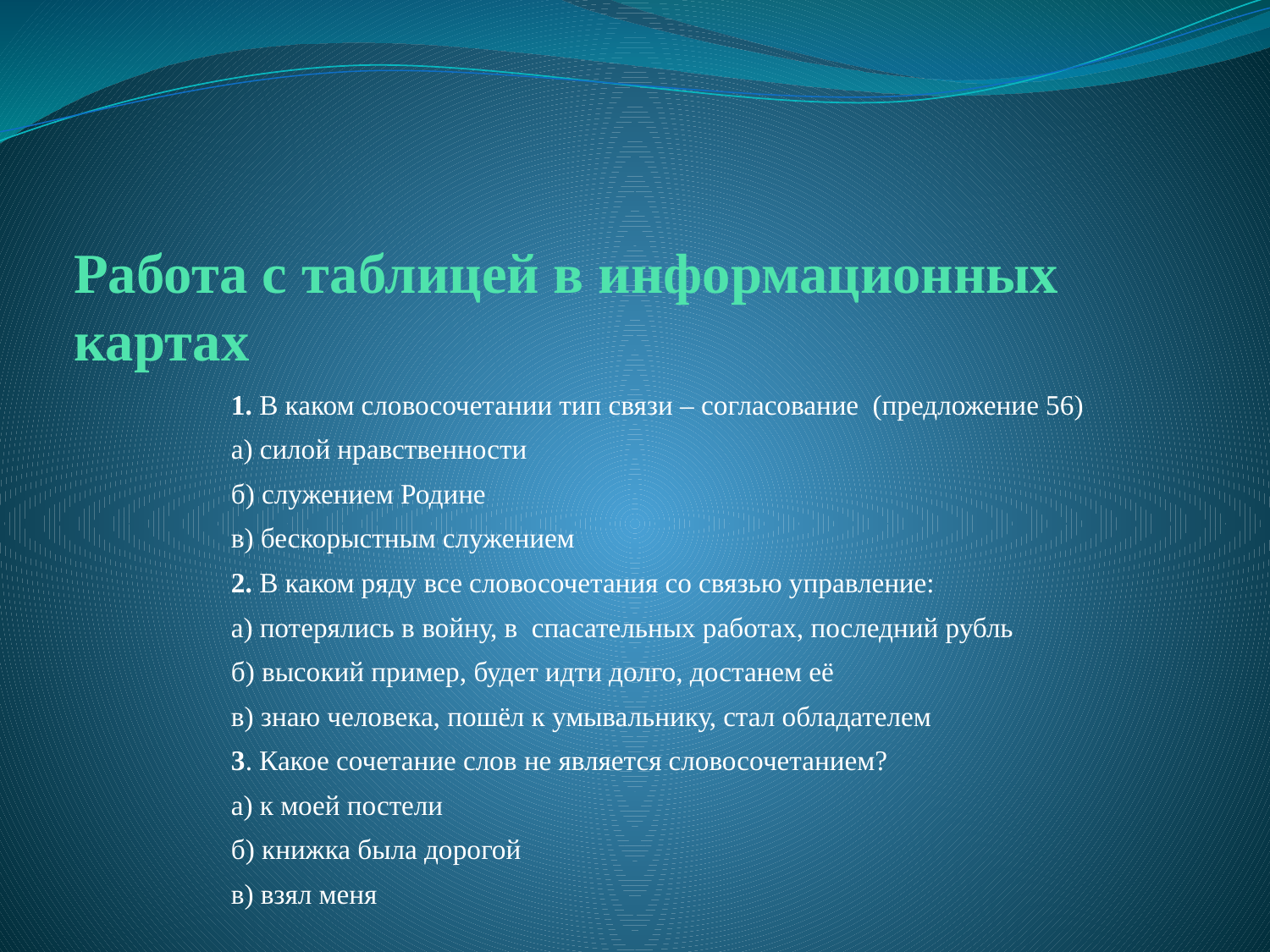

# Работа с таблицей в информационных картах
1. В каком словосочетании тип связи – согласование  (предложение 56)
а) силой нравственности
б) служением Родине
в) бескорыстным служением
2. В каком ряду все словосочетания со связью управление:
а) потерялись в войну, в  спасательных работах, последний рубль
б) высокий пример, будет идти долго, достанем её
в) знаю человека, пошёл к умывальнику, стал обладателем
3. Какое сочетание слов не является словосочетанием?
а) к моей постели
б) книжка была дорогой
в) взял меня